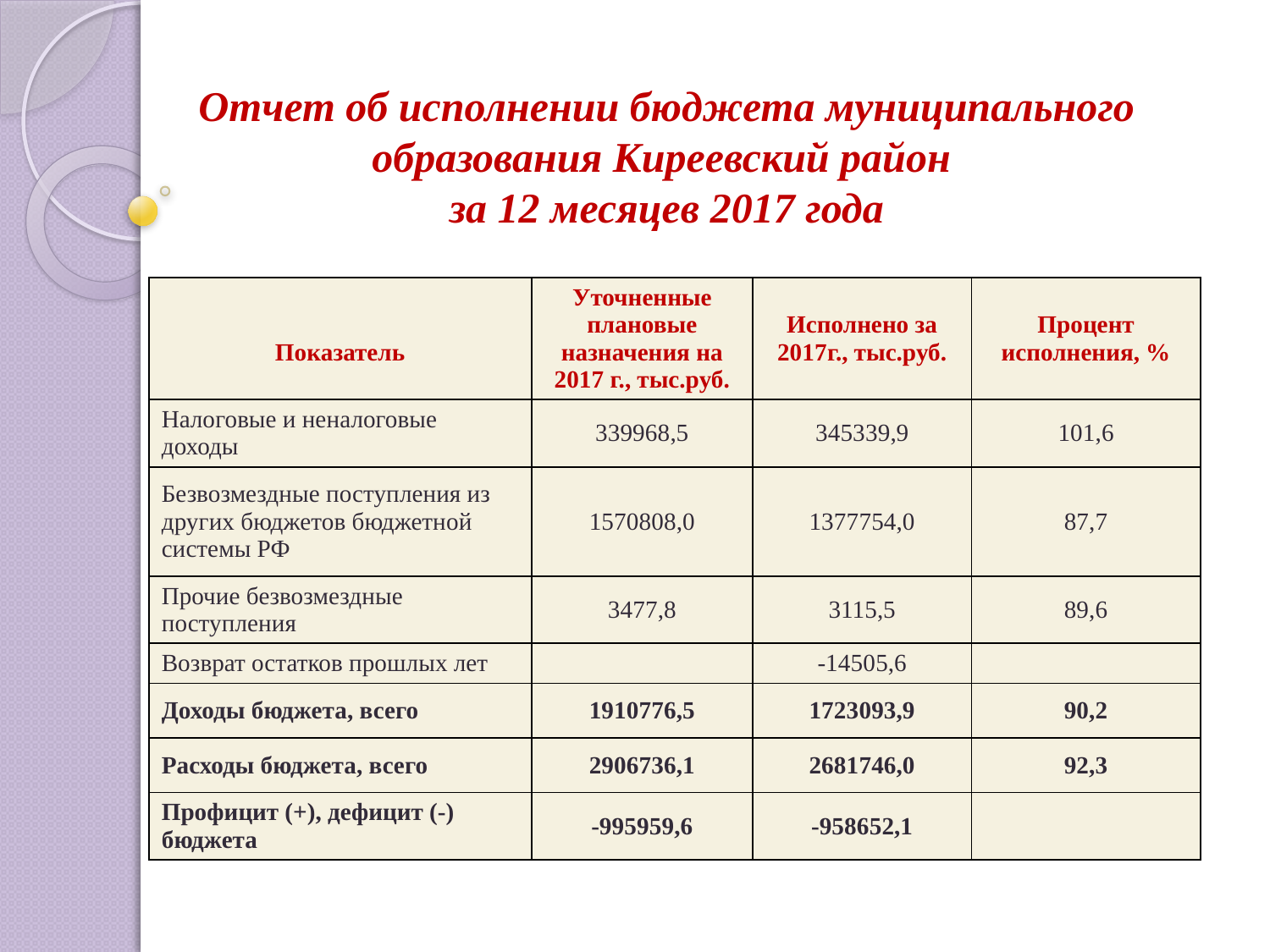

# Отчет об исполнении бюджета муниципального образования Киреевский район за 12 месяцев 2017 года
| Показатель | Уточненные плановые назначения на 2017 г., тыс.руб. | Исполнено за 2017г., тыс.руб. | Процент исполнения, % |
| --- | --- | --- | --- |
| Налоговые и неналоговые доходы | 339968,5 | 345339,9 | 101,6 |
| Безвозмездные поступления из других бюджетов бюджетной системы РФ | 1570808,0 | 1377754,0 | 87,7 |
| Прочие безвозмездные поступления | 3477,8 | 3115,5 | 89,6 |
| Возврат остатков прошлых лет |  | -14505,6 |  |
| Доходы бюджета, всего | 1910776,5 | 1723093,9 | 90,2 |
| Расходы бюджета, всего | 2906736,1 | 2681746,0 | 92,3 |
| Профицит (+), дефицит (-) бюджета | -995959,6 | -958652,1 |  |